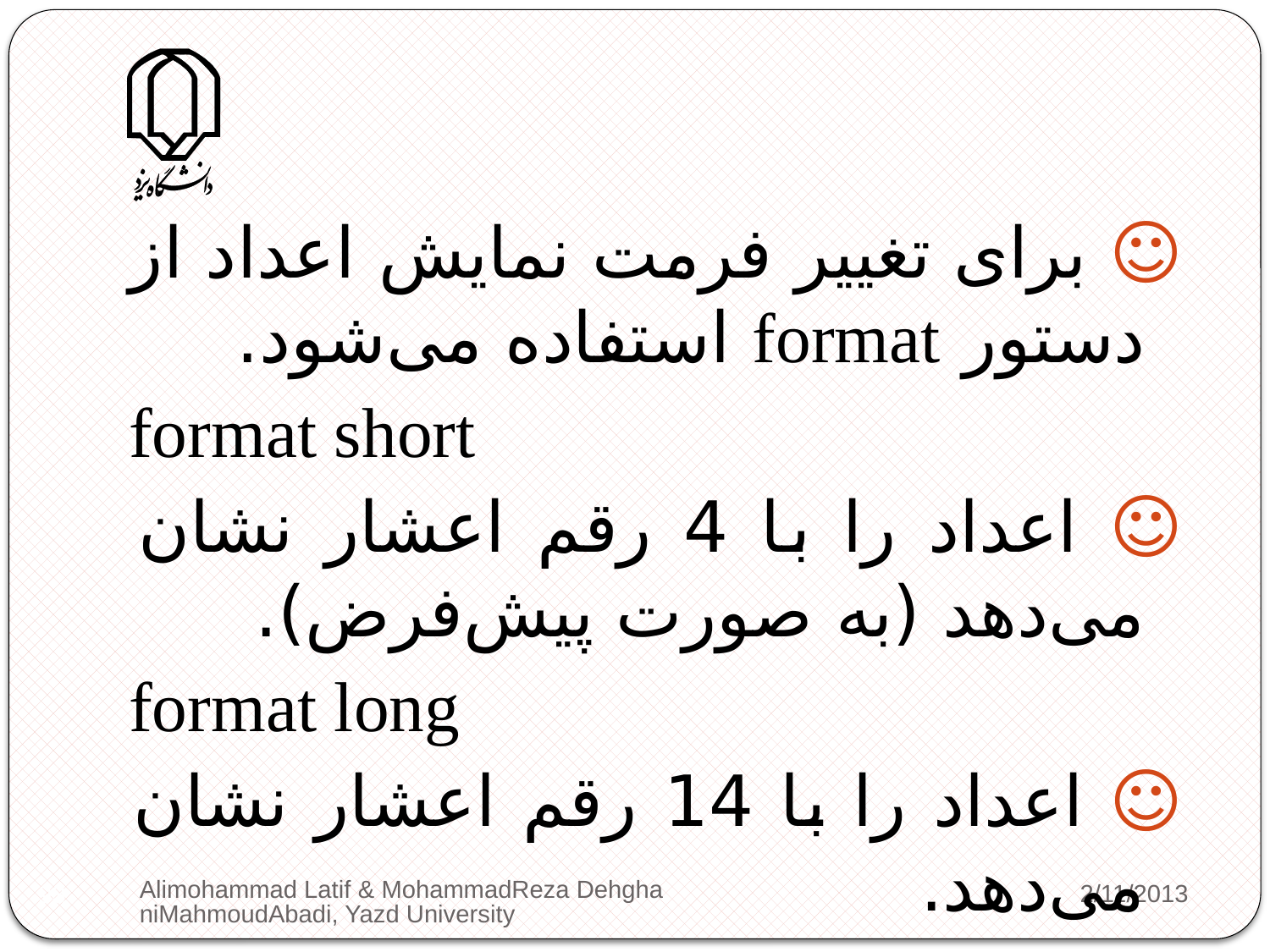

☺ برای تغییر فرمت نمایش اعداد از دستور format استفاده می‌شود.
format short
☺ اعداد را با 4 رقم اعشار نشان می‌دهد (به صورت پیش‌فرض).
format long
☺ اعداد را با 14 رقم اعشار نشان می‌دهد.
Alimohammad Latif & MohammadReza DehghaniMahmoudAbadi, Yazd University
2/11/2013
93